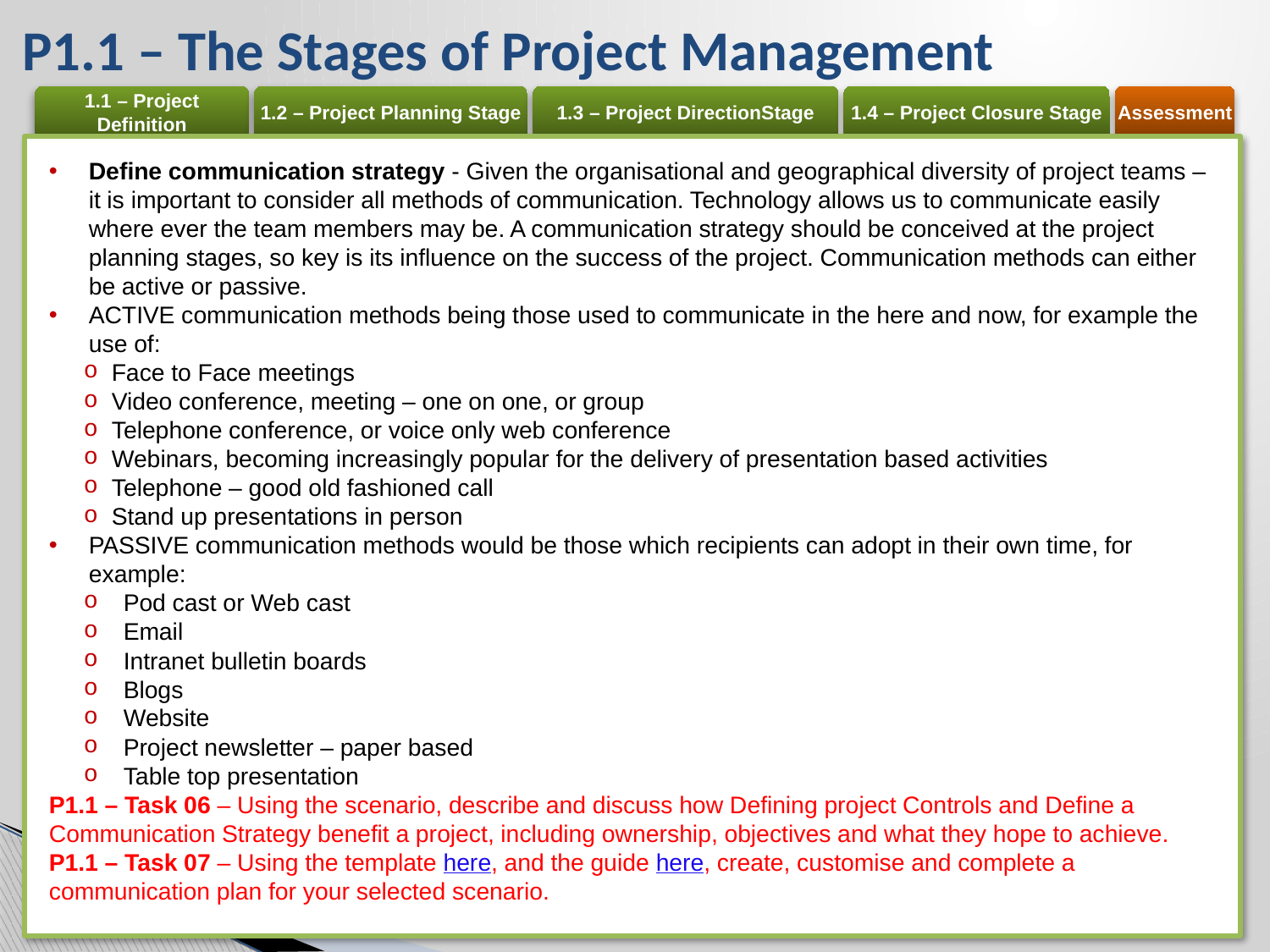

# P1.1 – The Stages of Project Management
Define communication strategy - Given the organisational and geographical diversity of project teams – it is important to consider all methods of communication. Technology allows us to communicate easily where ever the team members may be. A communication strategy should be conceived at the project planning stages, so key is its influence on the success of the project. Communication methods can either be active or passive.
ACTIVE communication methods being those used to communicate in the here and now, for example the use of:
Face to Face meetings
Video conference, meeting – one on one, or group
Telephone conference, or voice only web conference
Webinars, becoming increasingly popular for the delivery of presentation based activities
Telephone – good old fashioned call
Stand up presentations in person
PASSIVE communication methods would be those which recipients can adopt in their own time, for example:
Pod cast or Web cast
Email
Intranet bulletin boards
Blogs
Website
Project newsletter – paper based
Table top presentation
P1.1 – Task 06 – Using the scenario, describe and discuss how Defining project Controls and Define a Communication Strategy benefit a project, including ownership, objectives and what they hope to achieve.
P1.1 – Task 07 – Using the template here, and the guide here, create, customise and complete a communication plan for your selected scenario.